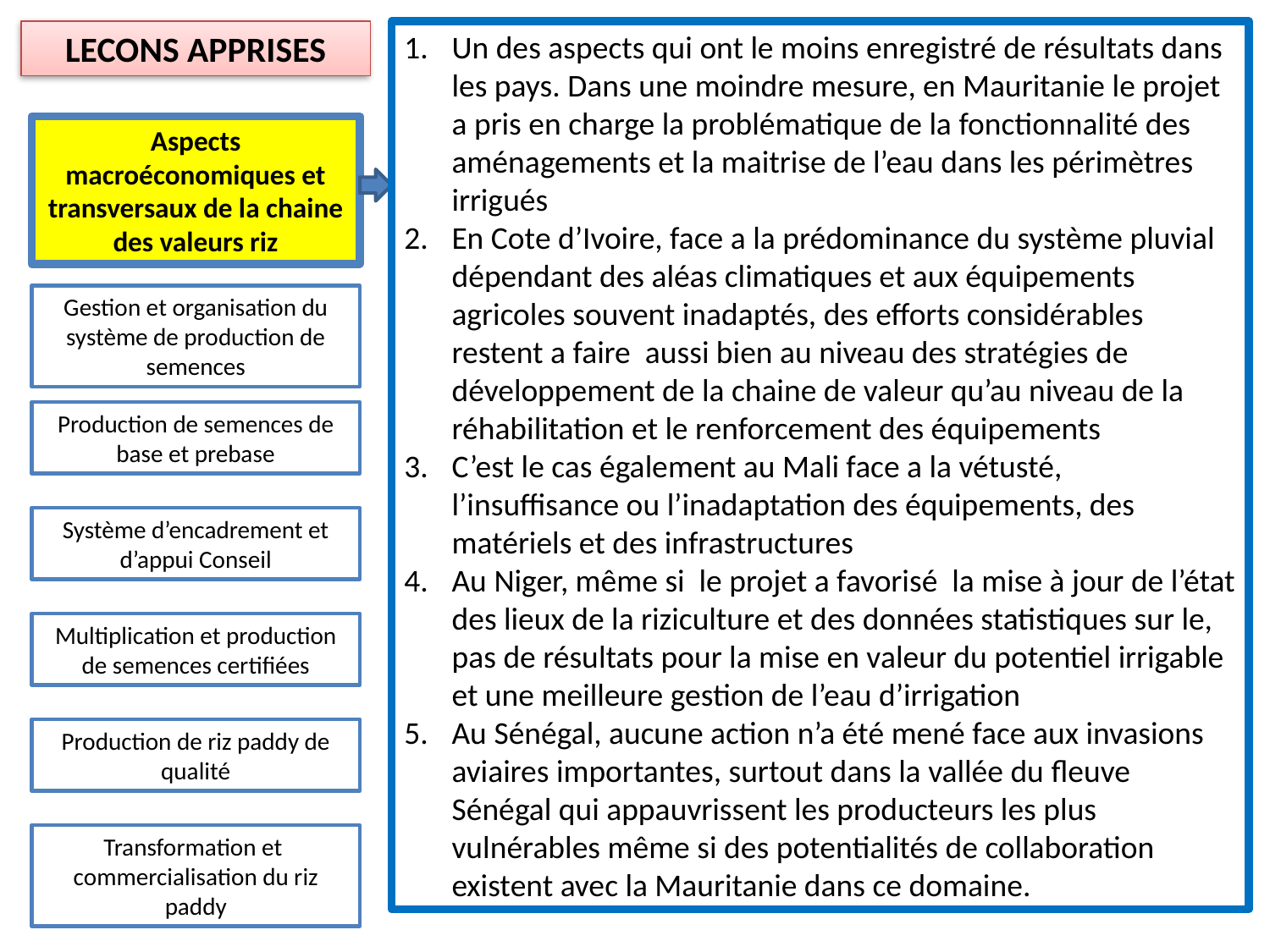

LECONS APPRISES
Un des aspects qui ont le moins enregistré de résultats dans les pays. Dans une moindre mesure, en Mauritanie le projet a pris en charge la problématique de la fonctionnalité des aménagements et la maitrise de l’eau dans les périmètres irrigués
En Cote d’Ivoire, face a la prédominance du système pluvial dépendant des aléas climatiques et aux équipements agricoles souvent inadaptés, des efforts considérables restent a faire  aussi bien au niveau des stratégies de développement de la chaine de valeur qu’au niveau de la réhabilitation et le renforcement des équipements
C’est le cas également au Mali face a la vétusté, l’insuffisance ou l’inadaptation des équipements, des matériels et des infrastructures
Au Niger, même si  le projet a favorisé  la mise à jour de l’état des lieux de la riziculture et des données statistiques sur le, pas de résultats pour la mise en valeur du potentiel irrigable et une meilleure gestion de l’eau d’irrigation
Au Sénégal, aucune action n’a été mené face aux invasions aviaires importantes, surtout dans la vallée du fleuve Sénégal qui appauvrissent les producteurs les plus vulnérables même si des potentialités de collaboration existent avec la Mauritanie dans ce domaine.
Aspects macroéconomiques et transversaux de la chaine des valeurs riz

Gestion et organisation du système de production de semences
Production de semences de base et prebase
Système d’encadrement et d’appui Conseil
Multiplication et production de semences certifiées
Production de riz paddy de qualité
Transformation et  commercialisation du riz paddy